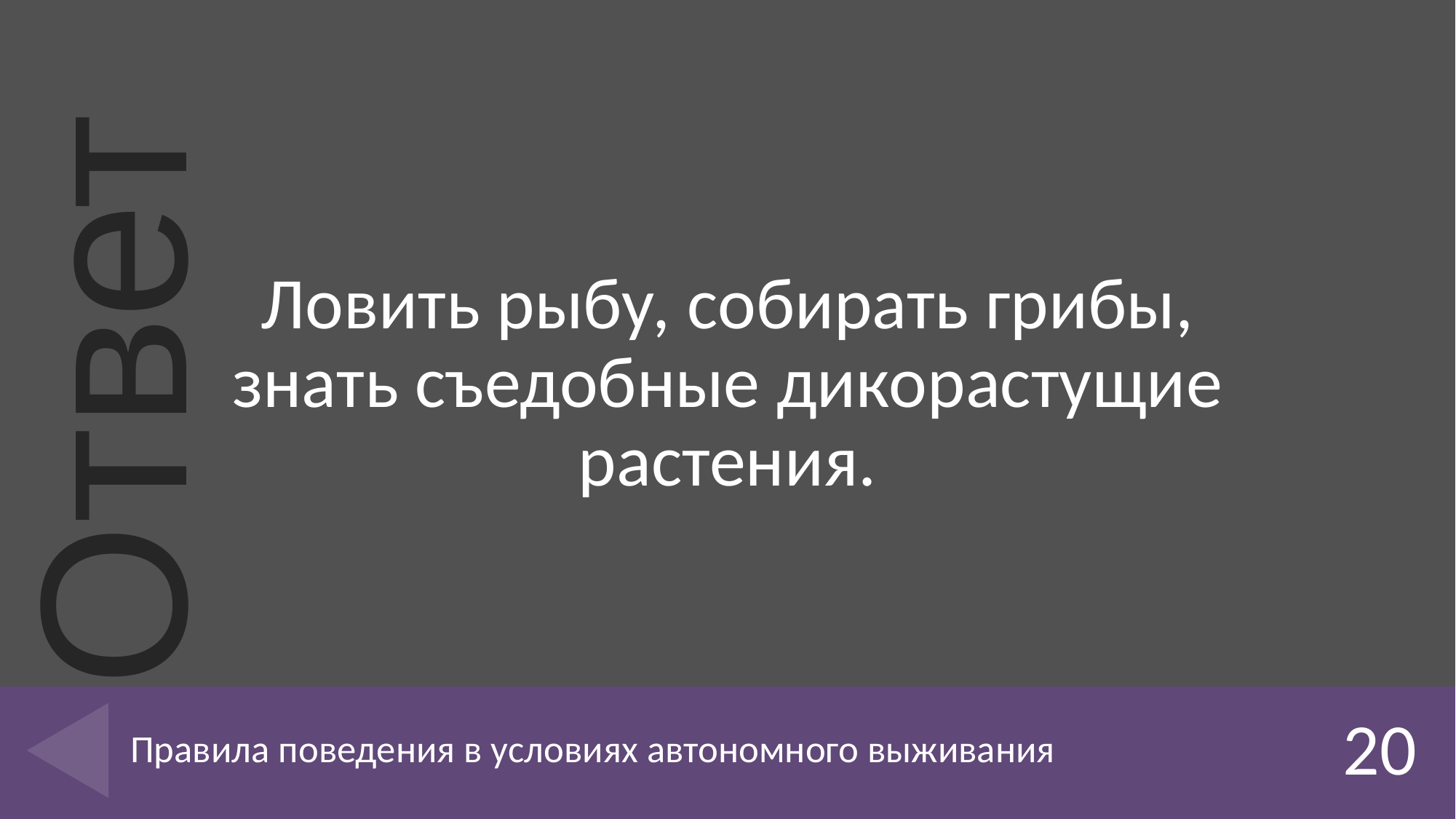

Ловить рыбу, собирать грибы, знать съедобные дикорастущие растения.
# Правила поведения в условиях автономного выживания
20